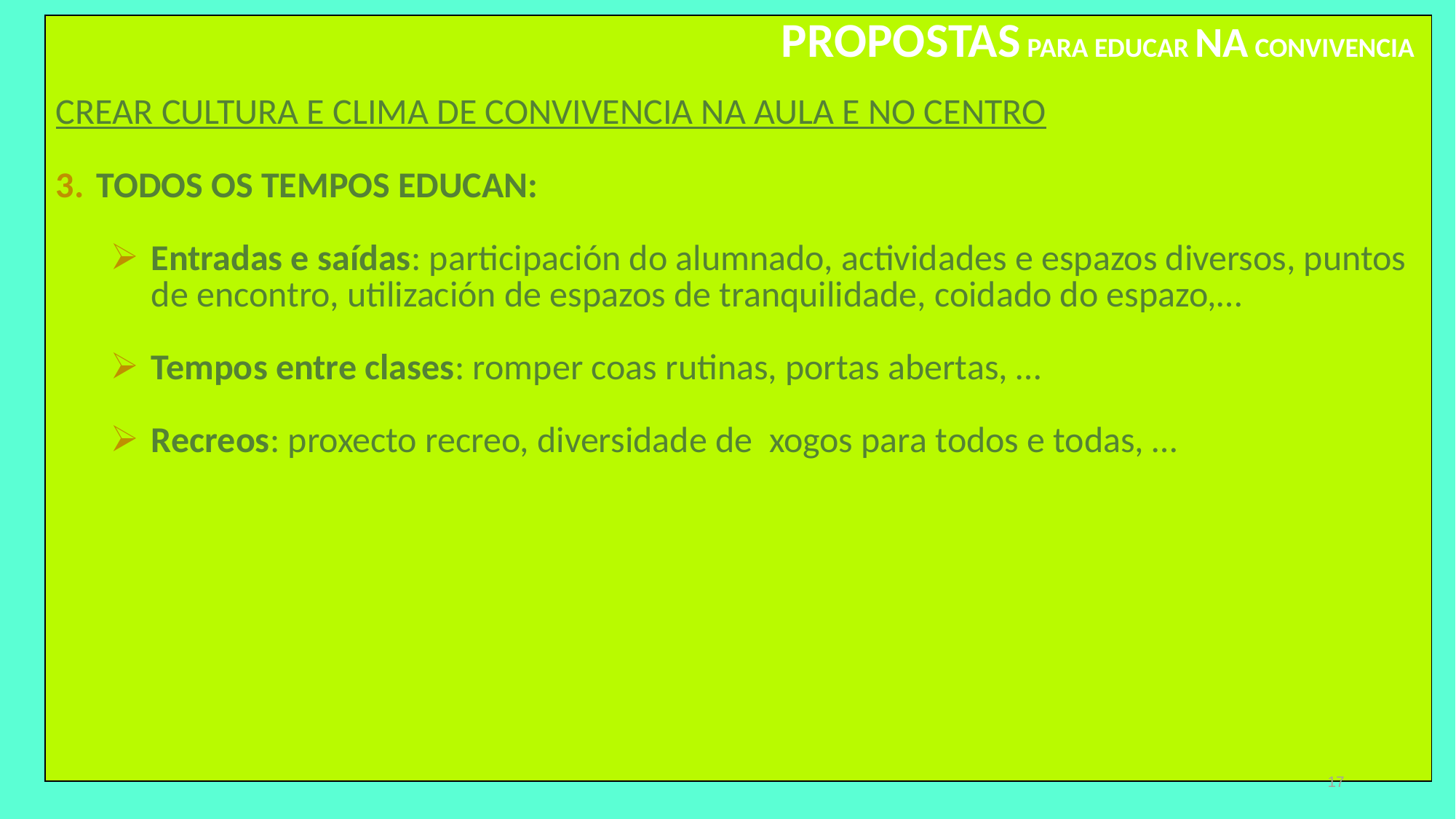

| PROPOSTAS PARA EDUCAR NA CONVIVENCIA CREAR CULTURA E CLIMA DE CONVIVENCIA NA AULA E NO CENTRO TODOS OS TEMPOS EDUCAN: Entradas e saídas: participación do alumnado, actividades e espazos diversos, puntos de encontro, utilización de espazos de tranquilidade, coidado do espazo,… Tempos entre clases: romper coas rutinas, portas abertas, … Recreos: proxecto recreo, diversidade de xogos para todos e todas, … |
| --- |
17